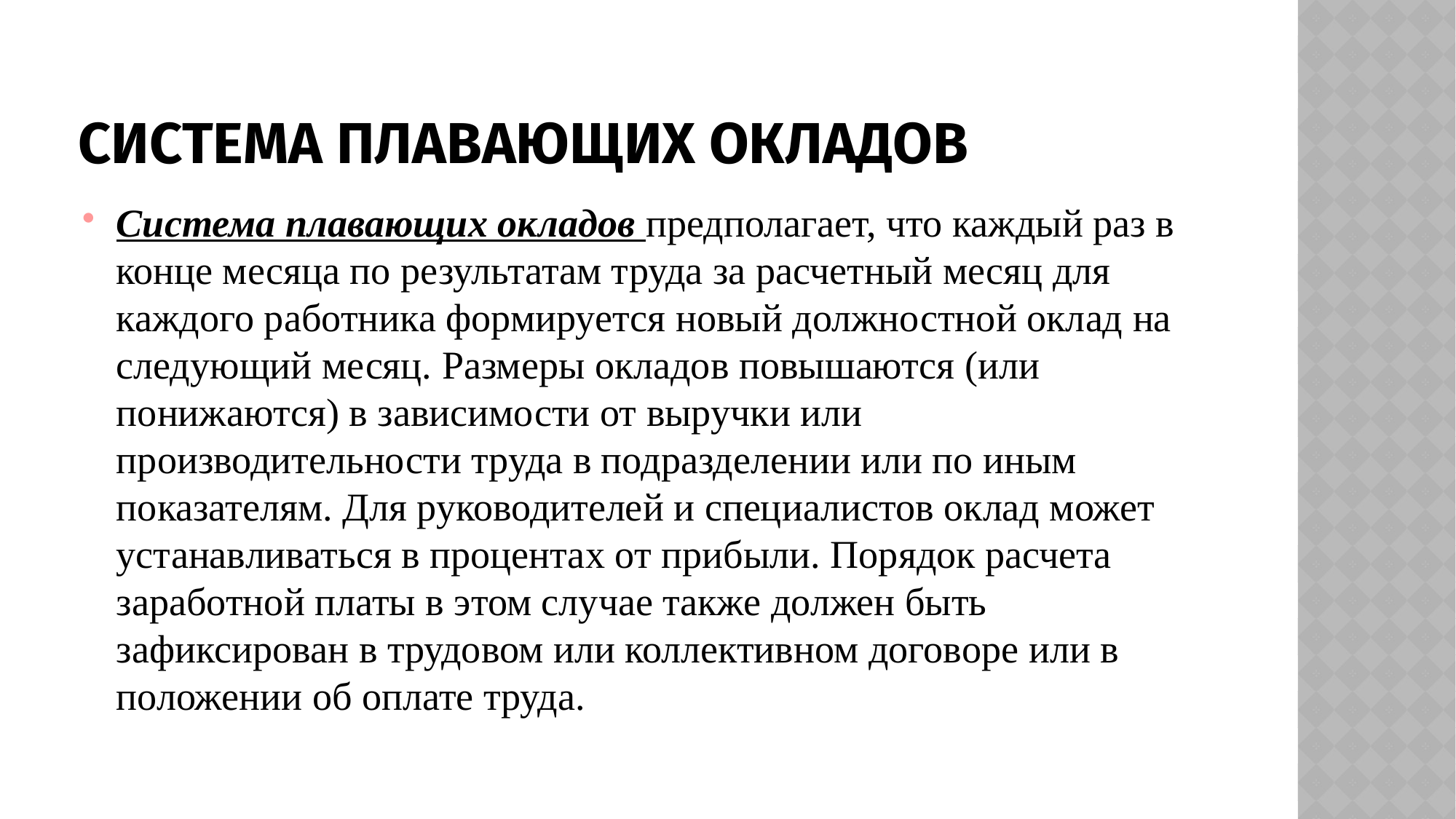

# Система плавающих окладов
Система плавающих окладов предполагает, что каждый раз в конце месяца по результатам труда за расчетный месяц для каждого работника формируется новый должностной оклад на следующий месяц. Размеры окладов повышаются (или понижаются) в зависимости от выручки или производительности труда в подразделении или по иным показателям. Для руководителей и специалистов оклад может устанавливаться в процентах от прибыли. Порядок расчета заработной платы в этом случае также должен быть зафиксирован в трудовом или коллективном договоре или в положении об оплате труда.